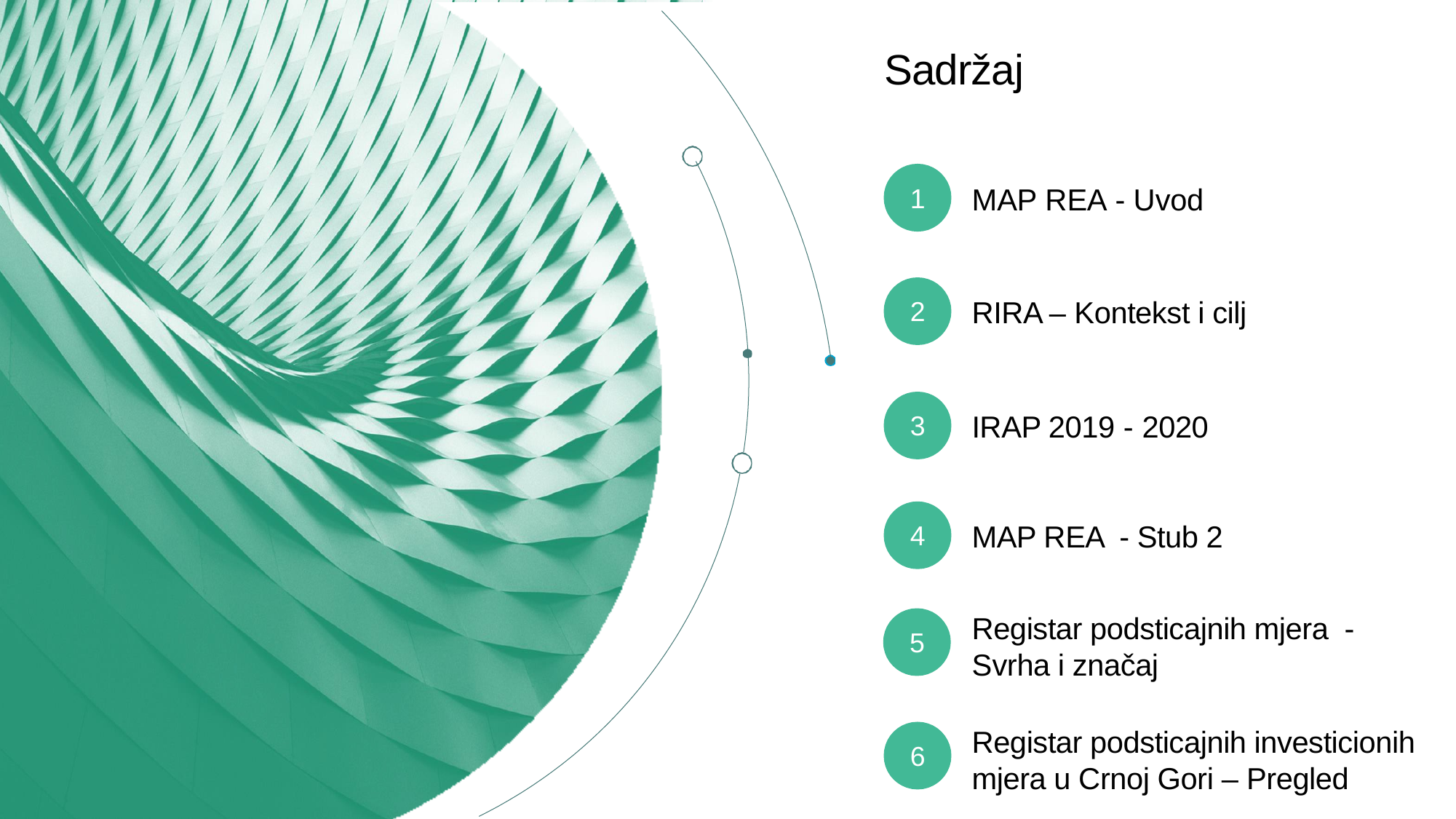

# Sadržaj

MAP REA - Uvod
1

RIRA – Kontekst i cilj
2

IRAP 2019 - 2020
3

MAP REA  - Stub 2
4
Registar podsticajnih mjera  -  Svrha i značaj

5
Registar podsticajnih investicionih mjera u Crnoj Gori – Pregled

6